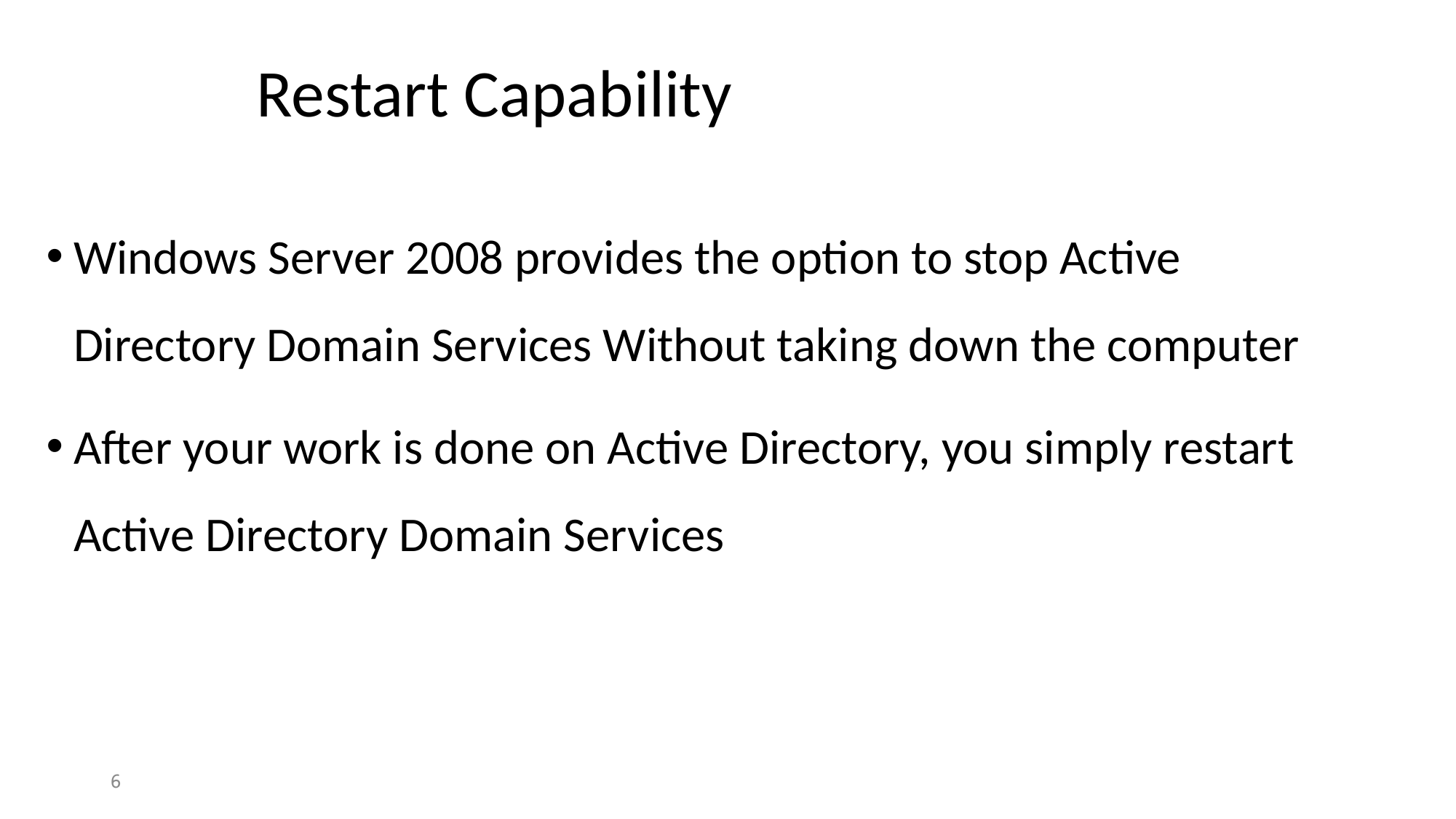

# Restart Capability
Windows Server 2008 provides the option to stop Active Directory Domain Services Without taking down the computer
After your work is done on Active Directory, you simply restart Active Directory Domain Services
6